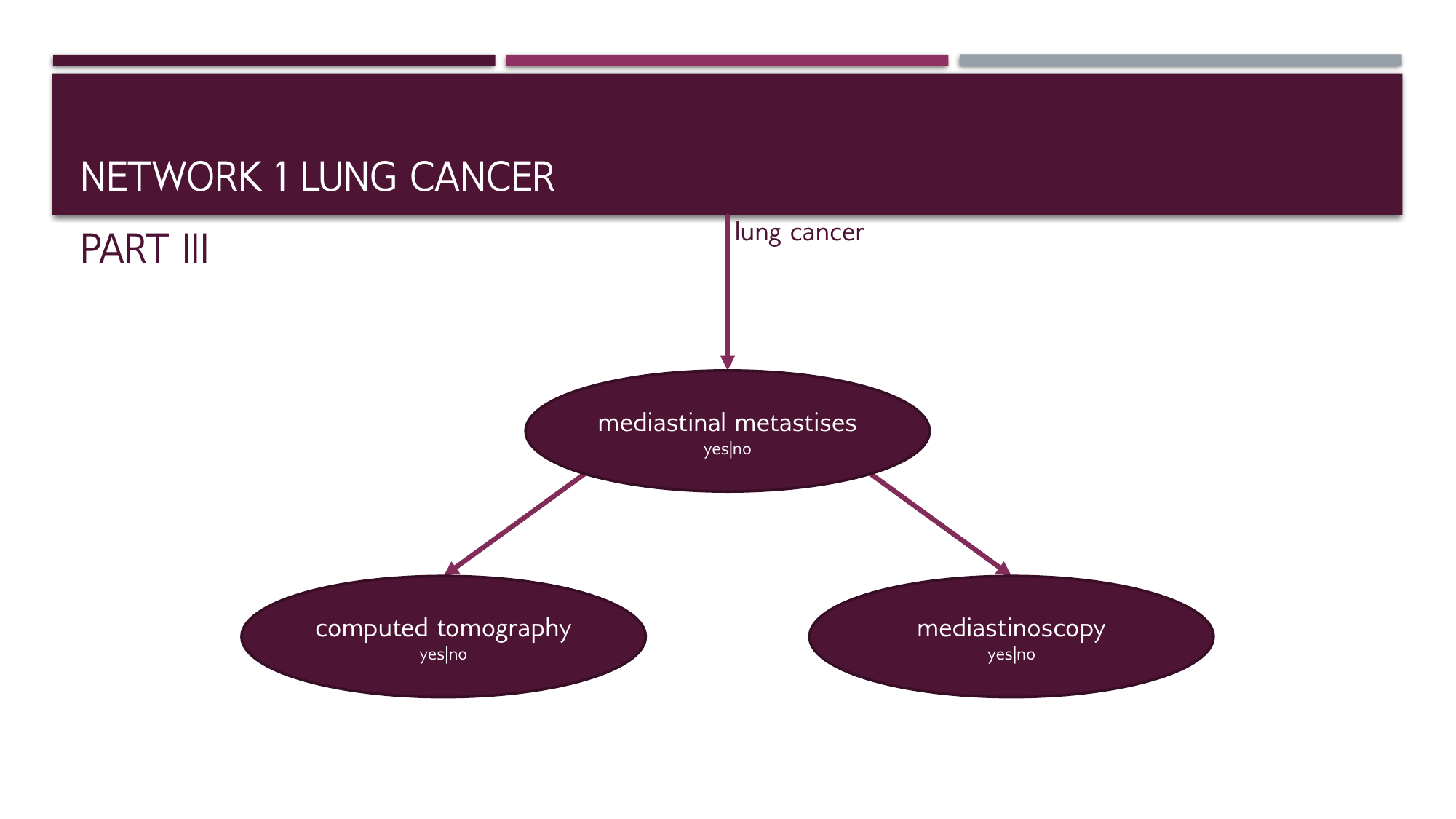

# Network 1 lung cancer
Part III
lung cancer
mediastinal metastises
yes|no
mediastinoscopy
yes|no
computed tomography
yes|no